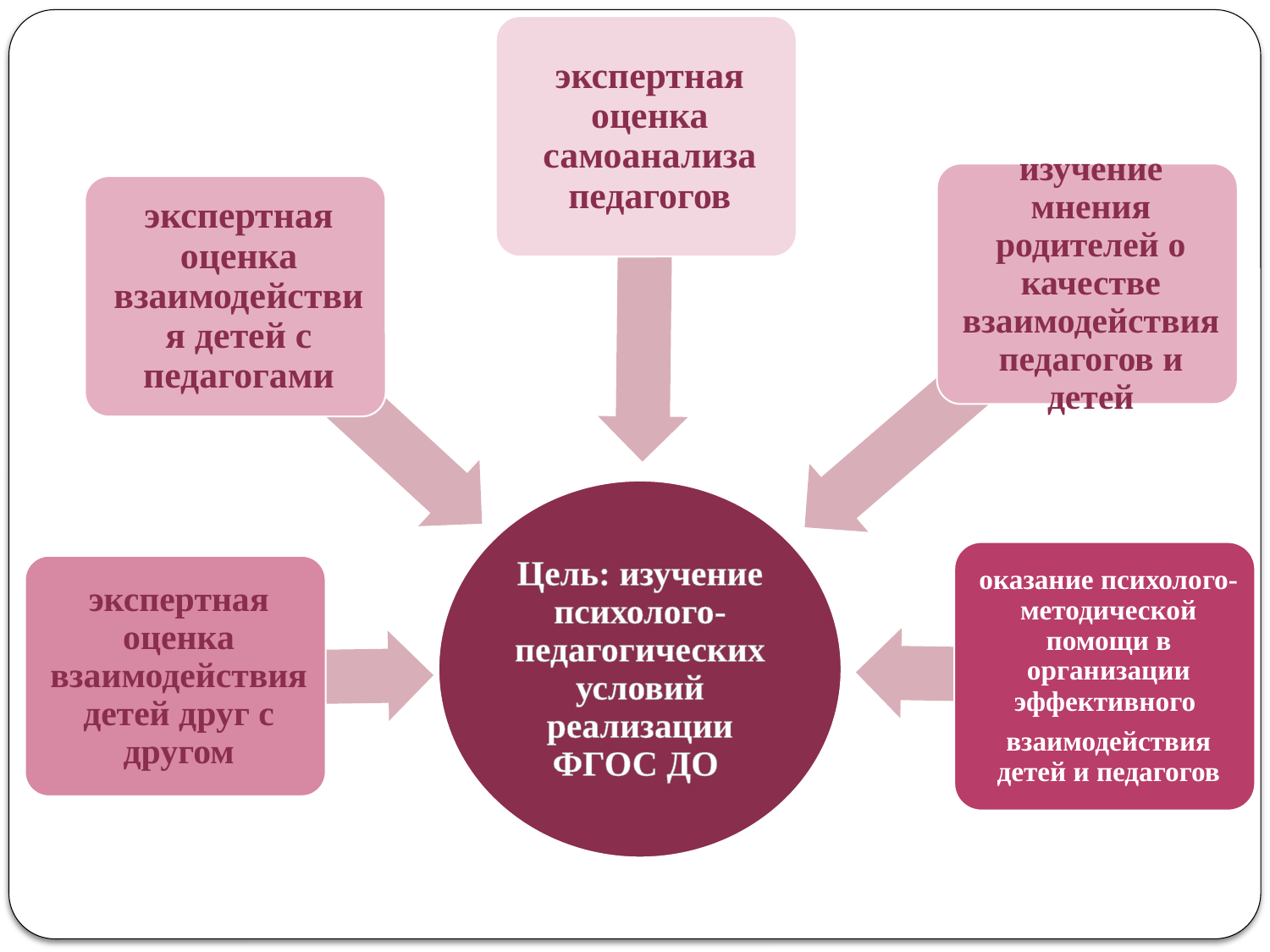

Цель: изучение психолого-педагогических условий реализации ФГОС ДО
экспертная оценка взаимодействия детей друг с другом
экспертная оценка взаимодействия детей с педагогами
экспертная оценка самоанализа педагогов
изучение мнения родителей о качестве взаимодействия педагогов и детей
оказание психолого-методической помощи в организации эффективного
взаимодействия детей и педагогов